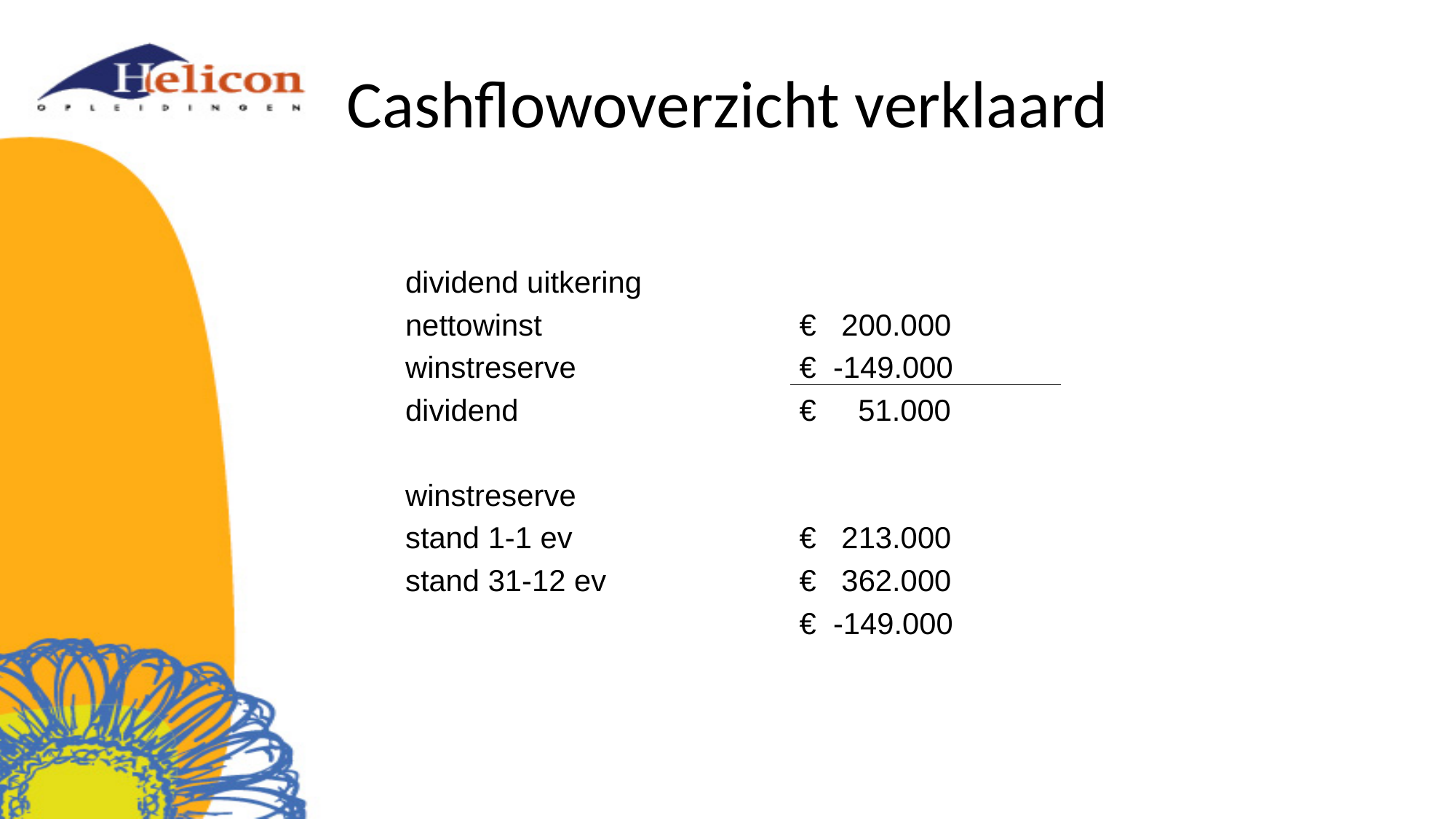

# Cashflowoverzicht verklaard
| dividend uitkering |  |  |  |  |
| --- | --- | --- | --- | --- |
| nettowinst |  |  |  | € 200.000 |
| winstreserve |  |  |  | € -149.000 |
| dividend |  |  |  | € 51.000 |
|  |  |  |  |  |
| winstreserve |  |  |  |  |
| stand 1-1 ev |  |  |  | € 213.000 |
| stand 31-12 ev |  |  |  | € 362.000 |
|  |  |  |  | € -149.000 |